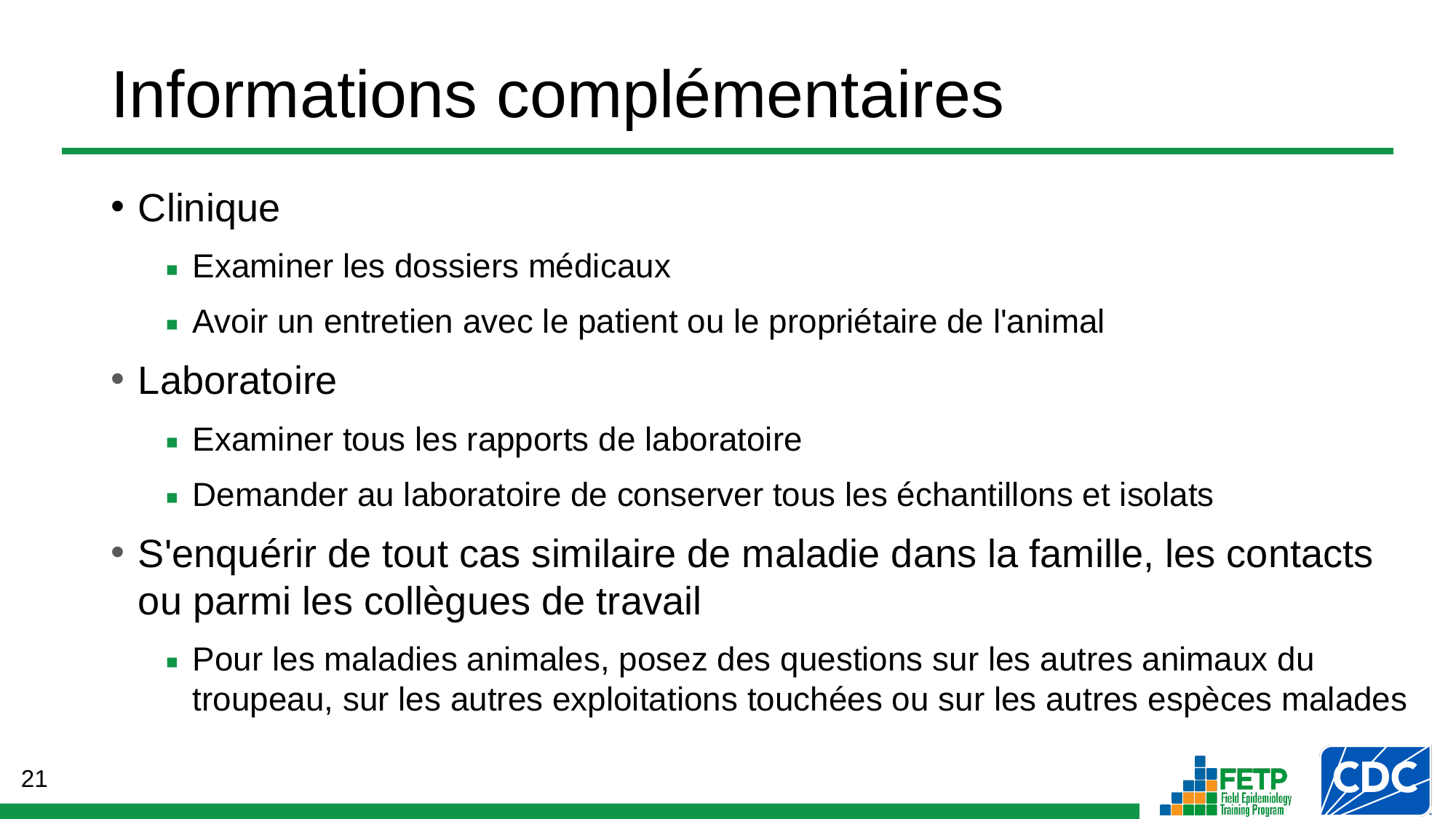

# Informations complémentaires
Clinique
Examiner les dossiers médicaux
Avoir un entretien avec le patient ou le propriétaire de l'animal
Laboratoire
Examiner tous les rapports de laboratoire
Demander au laboratoire de conserver tous les échantillons et isolats
S'enquérir de tout cas similaire de maladie dans la famille, les contacts ou parmi les collègues de travail
Pour les maladies animales, posez des questions sur les autres animaux du troupeau, sur les autres exploitations touchées ou sur les autres espèces malades